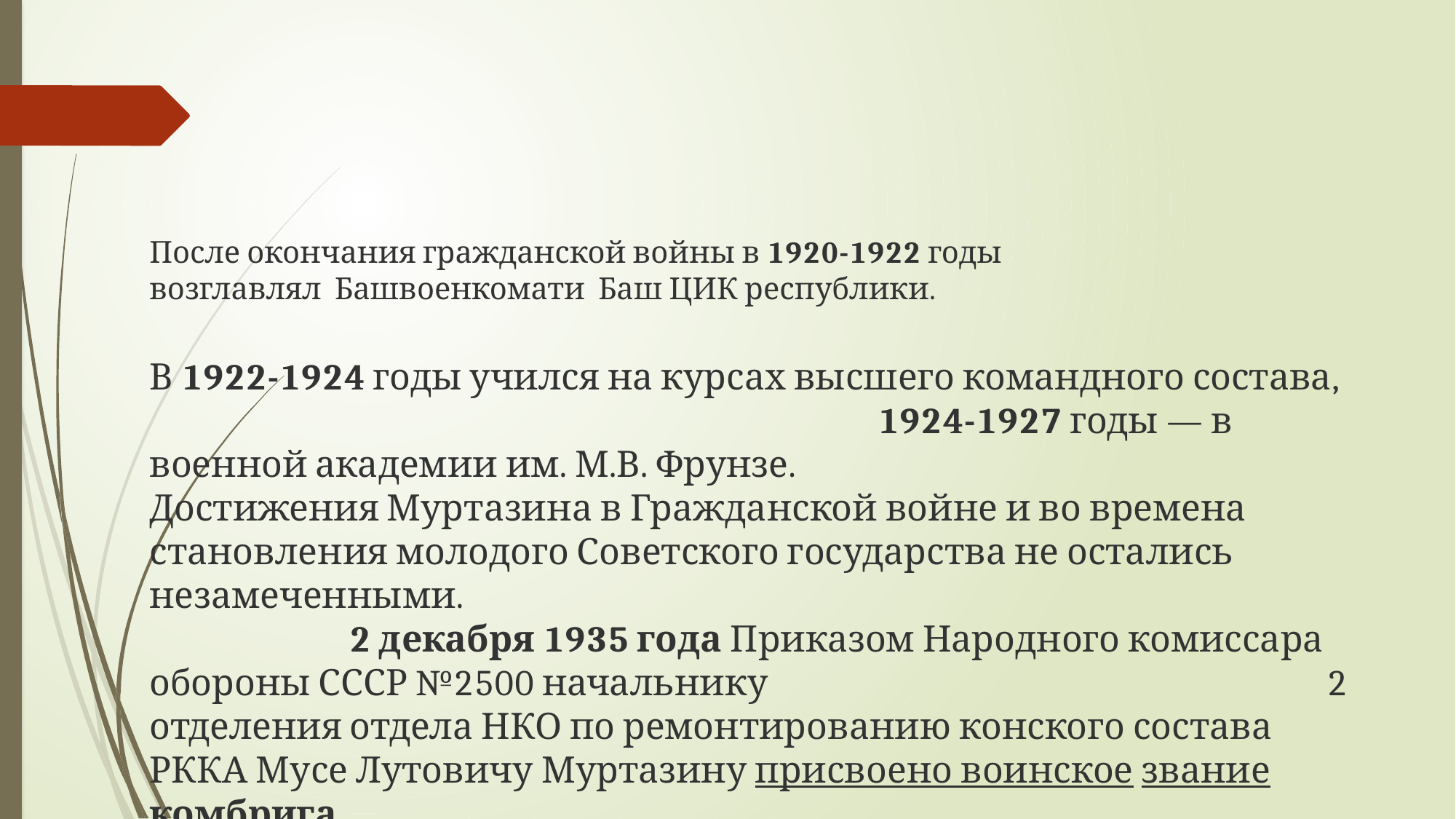

После окончания гражданской войны в 1920-1922 годы возглавлял  Башвоенкомати  Баш ЦИК республики.
В 1922-1924 годы учился на курсах высшего командного состава,                                                                                                1924-1927 годы — в военной академии им. М.В. Фрунзе. 
Достижения Муртазина в Гражданской войне и во времена становления молодого Советского государства не остались незамеченными.                                                                                                                                           2 декабря 1935 года Приказом Народного комиссара обороны СССР №2500 начальнику                                                                      2 отделения отдела НКО по ремонтированию конского состава РККА Мусе Лутовичу Муртазину присвоено воинское звание комбрига.